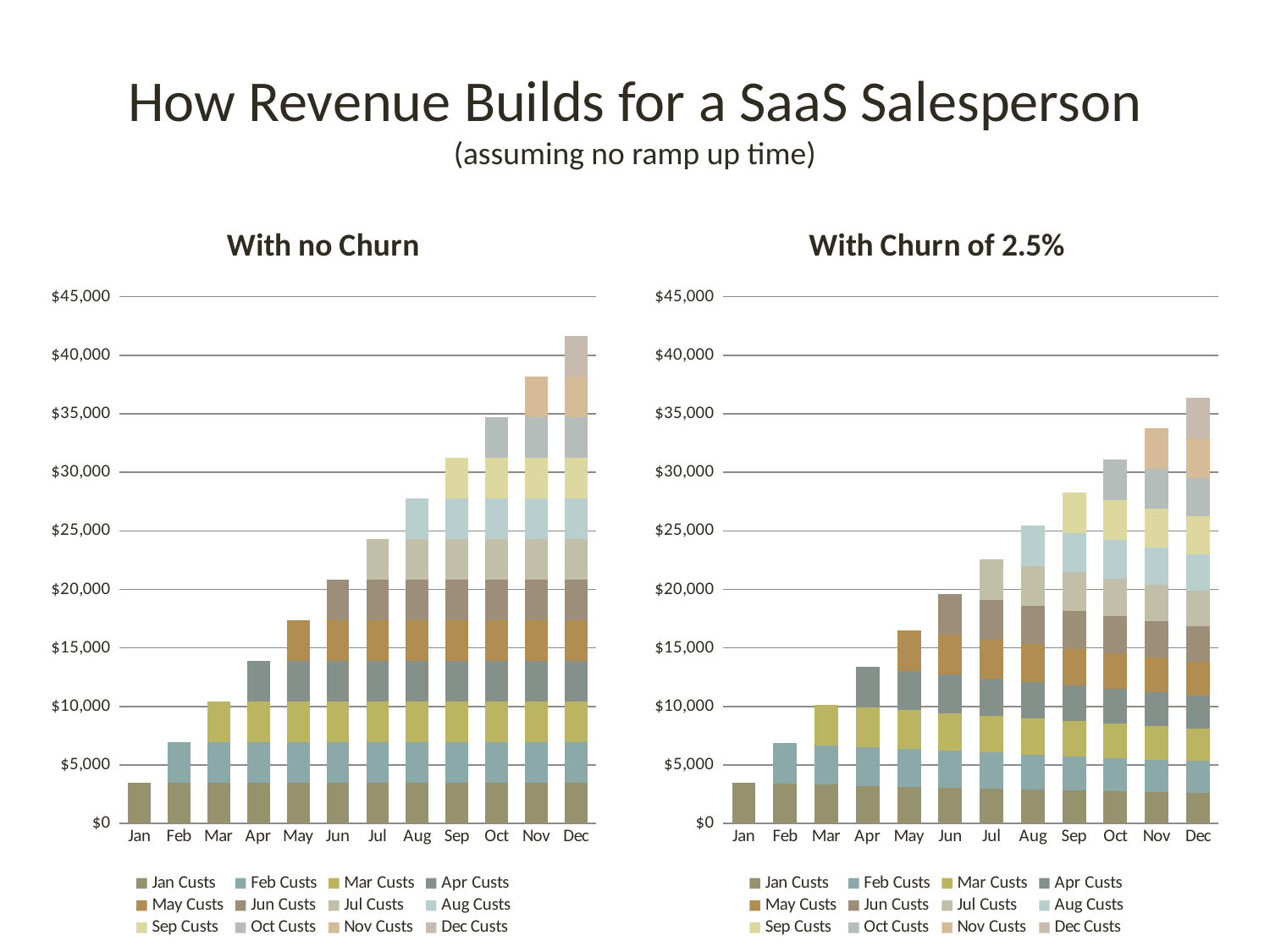

# How Revenue Builds for a SaaS Salesperson (assuming no ramp up time)

### Chart: With no Churn

| Category | Jan Custs | Feb Custs | Mar Custs | Apr Custs | May Custs | Jun Custs | Jul Custs | Aug Custs | Sep Custs | Oct Custs | Nov Custs | Dec Custs |
|---|---|---|---|---|---|---|---|---|---|---|---|---|
| Jan | 3472.222222222222 | None | None | None | None | None | None | None | None | None | None | None |
| Feb | 3472.222222222222 | 3472.222222222222 | None | None | None | None | None | None | None | None | None | None |
| Mar | 3472.222222222222 | 3472.222222222222 | 3472.222222222222 | None | None | None | None | None | None | None | None | None |
| Apr | 3472.222222222222 | 3472.222222222222 | 3472.222222222222 | 3472.222222222222 | None | None | None | None | None | None | None | None |
| May | 3472.222222222222 | 3472.222222222222 | 3472.222222222222 | 3472.222222222222 | 3472.222222222222 | None | None | None | None | None | None | None |
| Jun | 3472.222222222222 | 3472.222222222222 | 3472.222222222222 | 3472.222222222222 | 3472.222222222222 | 3472.222222222222 | None | None | None | None | None | None |
| Jul | 3472.222222222222 | 3472.222222222222 | 3472.222222222222 | 3472.222222222222 | 3472.222222222222 | 3472.222222222222 | 3472.222222222222 | None | None | None | None | None |
| Aug | 3472.222222222222 | 3472.222222222222 | 3472.222222222222 | 3472.222222222222 | 3472.222222222222 | 3472.222222222222 | 3472.222222222222 | 3472.222222222222 | None | None | None | None |
| Sep | 3472.222222222222 | 3472.222222222222 | 3472.222222222222 | 3472.222222222222 | 3472.222222222222 | 3472.222222222222 | 3472.222222222222 | 3472.222222222222 | 3472.222222222222 | None | None | None |
| Oct | 3472.222222222222 | 3472.222222222222 | 3472.222222222222 | 3472.222222222222 | 3472.222222222222 | 3472.222222222222 | 3472.222222222222 | 3472.222222222222 | 3472.222222222222 | 3472.222222222222 | None | None |
| Nov | 3472.222222222222 | 3472.222222222222 | 3472.222222222222 | 3472.222222222222 | 3472.222222222222 | 3472.222222222222 | 3472.222222222222 | 3472.222222222222 | 3472.222222222222 | 3472.222222222222 | 3472.222222222222 | None |
| Dec | 3472.222222222222 | 3472.222222222222 | 3472.222222222222 | 3472.222222222222 | 3472.222222222222 | 3472.222222222222 | 3472.222222222222 | 3472.222222222222 | 3472.222222222222 | 3472.222222222222 | 3472.222222222222 | 3472.222222222222 |

### Chart: With Churn of 2.5%

| Category | Jan Custs | Feb Custs | Mar Custs | Apr Custs | May Custs | Jun Custs | Jul Custs | Aug Custs | Sep Custs | Oct Custs | Nov Custs | Dec Custs |
|---|---|---|---|---|---|---|---|---|---|---|---|---|
| Jan | 3472.222222222222 | None | None | None | None | None | None | None | None | None | None | None |
| Feb | 3385.416666666666 | 3472.222222222222 | None | None | None | None | None | None | None | None | None | None |
| Mar | 3300.78125 | 3385.416666666666 | 3472.222222222222 | None | None | None | None | None | None | None | None | None |
| Apr | 3218.26171875 | 3300.78125 | 3385.416666666666 | 3472.222222222222 | None | None | None | None | None | None | None | None |
| May | 3137.80517578125 | 3218.26171875 | 3300.78125 | 3385.416666666666 | 3472.222222222222 | None | None | None | None | None | None | None |
| Jun | 3059.36004638672 | 3137.80517578125 | 3218.26171875 | 3300.78125 | 3385.416666666666 | 3472.222222222222 | None | None | None | None | None | None |
| Jul | 2982.876045227051 | 3059.36004638672 | 3137.80517578125 | 3218.26171875 | 3300.78125 | 3385.416666666666 | 3472.222222222222 | None | None | None | None | None |
| Aug | 2908.304144096375 | 2982.876045227051 | 3059.36004638672 | 3137.80517578125 | 3218.26171875 | 3300.78125 | 3385.416666666666 | 3472.222222222222 | None | None | None | None |
| Sep | 2835.596540493965 | 2908.304144096375 | 2982.876045227051 | 3059.36004638672 | 3137.80517578125 | 3218.26171875 | 3300.78125 | 3385.416666666666 | 3472.222222222222 | None | None | None |
| Oct | 2764.706626981615 | 2835.596540493965 | 2908.304144096375 | 2982.876045227051 | 3059.36004638672 | 3137.80517578125 | 3218.26171875 | 3300.78125 | 3385.416666666666 | 3472.222222222222 | None | None |
| Nov | 2695.588961307074 | 2764.706626981615 | 2835.596540493965 | 2908.304144096375 | 2982.876045227051 | 3059.36004638672 | 3137.80517578125 | 3218.26171875 | 3300.78125 | 3385.416666666666 | 3472.222222222222 | None |
| Dec | 2628.199237274398 | 2695.588961307074 | 2764.706626981615 | 2835.596540493965 | 2908.304144096375 | 2982.876045227051 | 3059.36004638672 | 3137.80517578125 | 3218.26171875 | 3300.78125 | 3385.416666666666 | 3472.222222222222 |